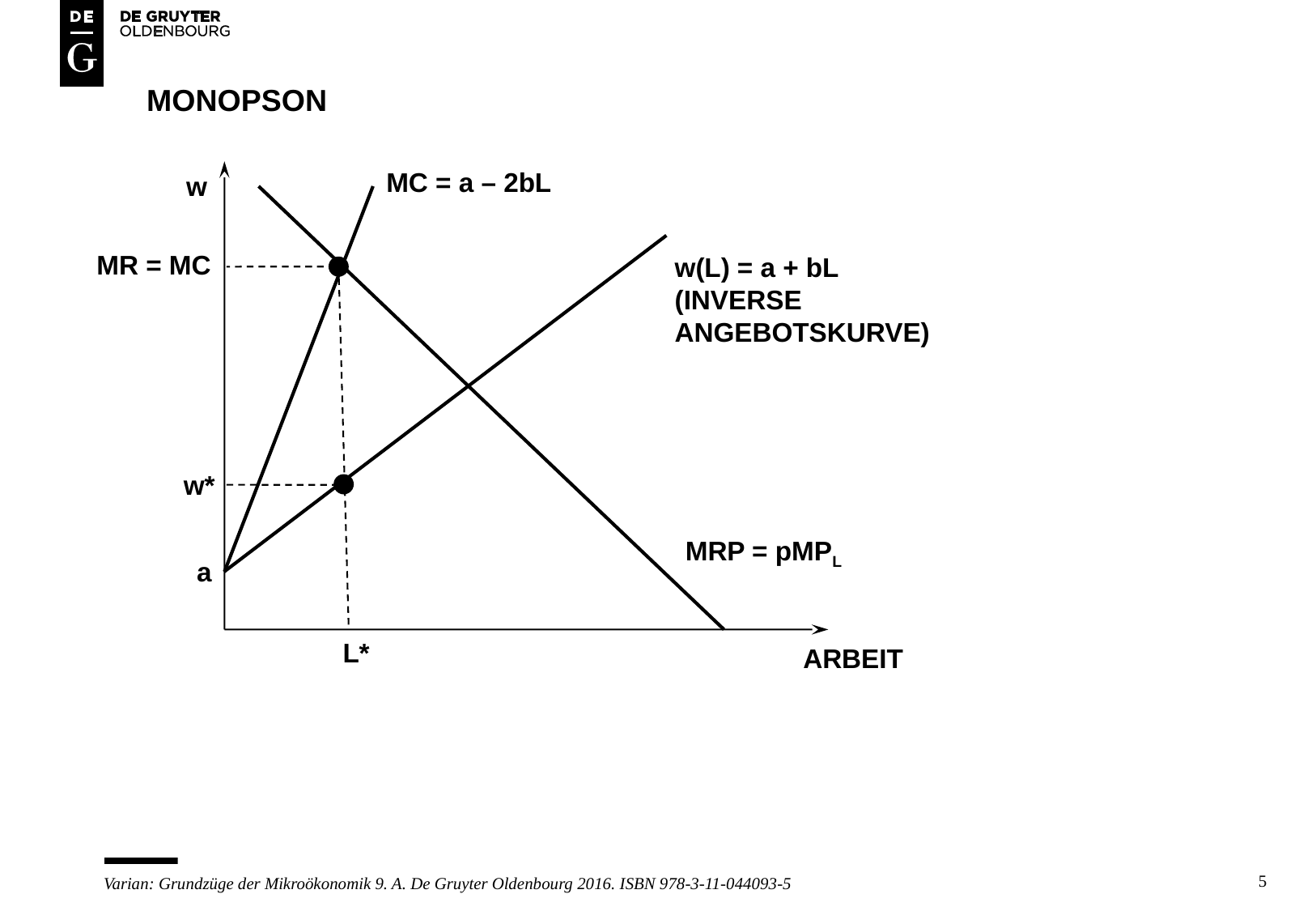

# MONOPSON
MC = a – 2bL

w

MR = MC
w(L) = a + bL
(INVERSE
ANGEBOTSKURVE)

w*

MRP = pMPL
a

L*
ARBEIT
5
Varian: Grundzüge der Mikroökonomik 9. A. De Gruyter Oldenbourg 2016. ISBN 978-3-11-044093-5